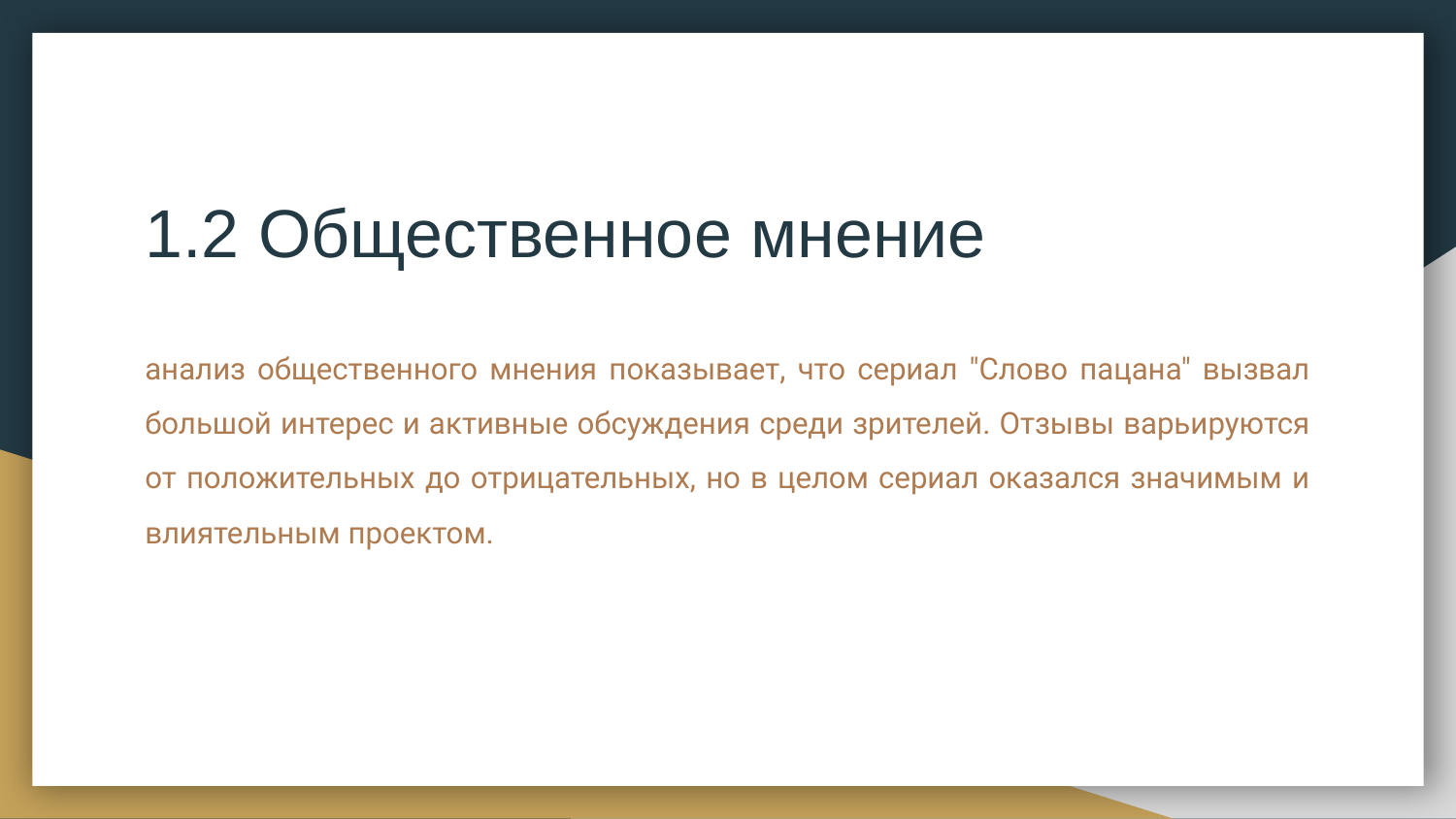

# 1.2 Общественное мнение

анализ общественного мнения показывает, что сериал "Слово пацана" вызвал большой интерес и активные обсуждения среди зрителей. Отзывы варьируются от положительных до отрицательных, но в целом сериал оказался значимым и влиятельным проектом.